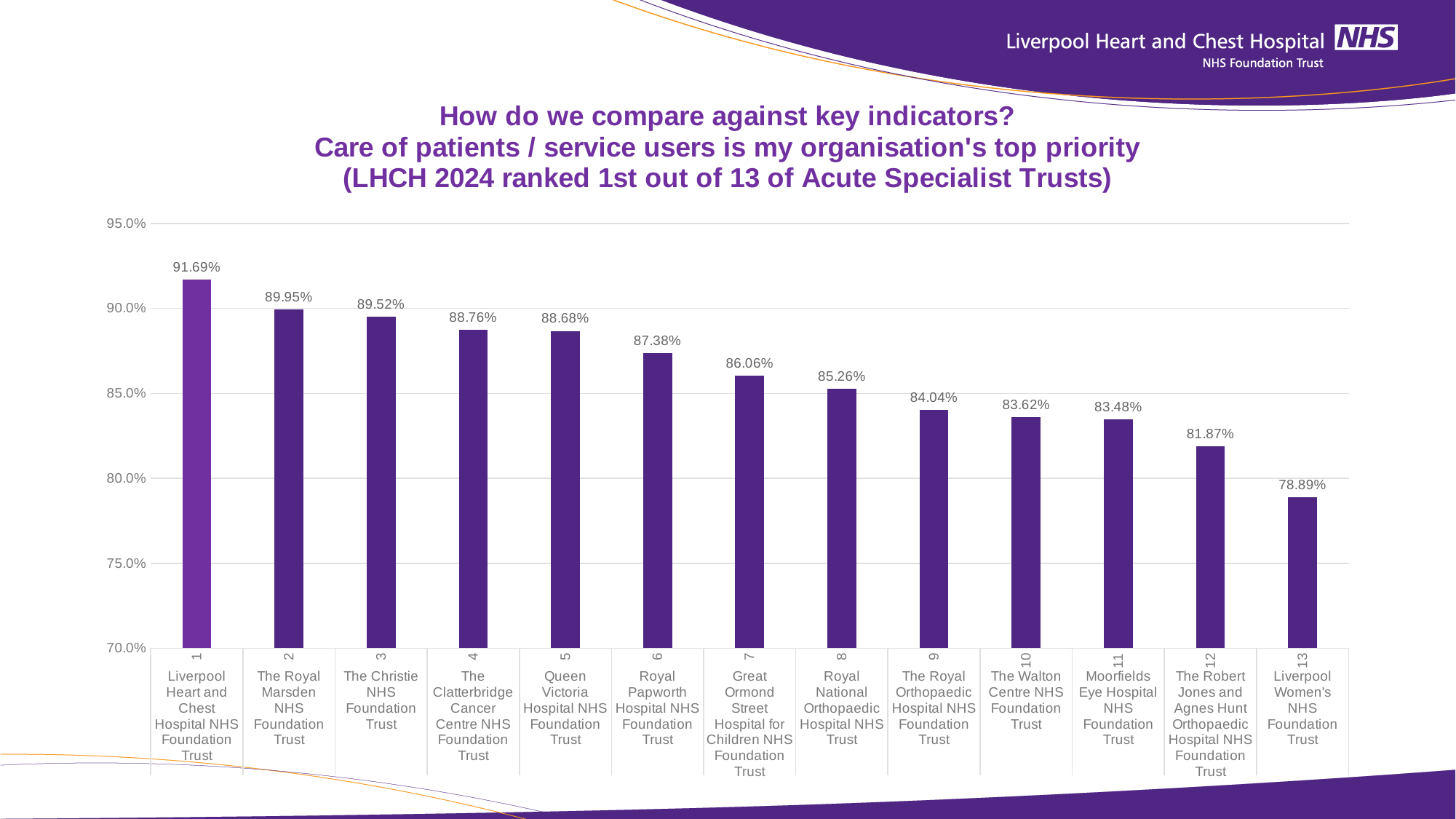

### Chart: How do we compare against key indicators?
Care of patients / service users is my organisation's top priority
(LHCH 2024 ranked 1st out of 13 of Acute Specialist Trusts)

| Category |  |
|---|---|
| 1 | 0.9169 |
| 2 | 0.8995 |
| 3 | 0.8952 |
| 4 | 0.8876 |
| 5 | 0.8868 |
| 6 | 0.8738 |
| 7 | 0.8606 |
| 8 | 0.8526 |
| 9 | 0.8404 |
| 10 | 0.8362 |
| 11 | 0.8348 |
| 12 | 0.8187 |
| 13 | 0.7889 |